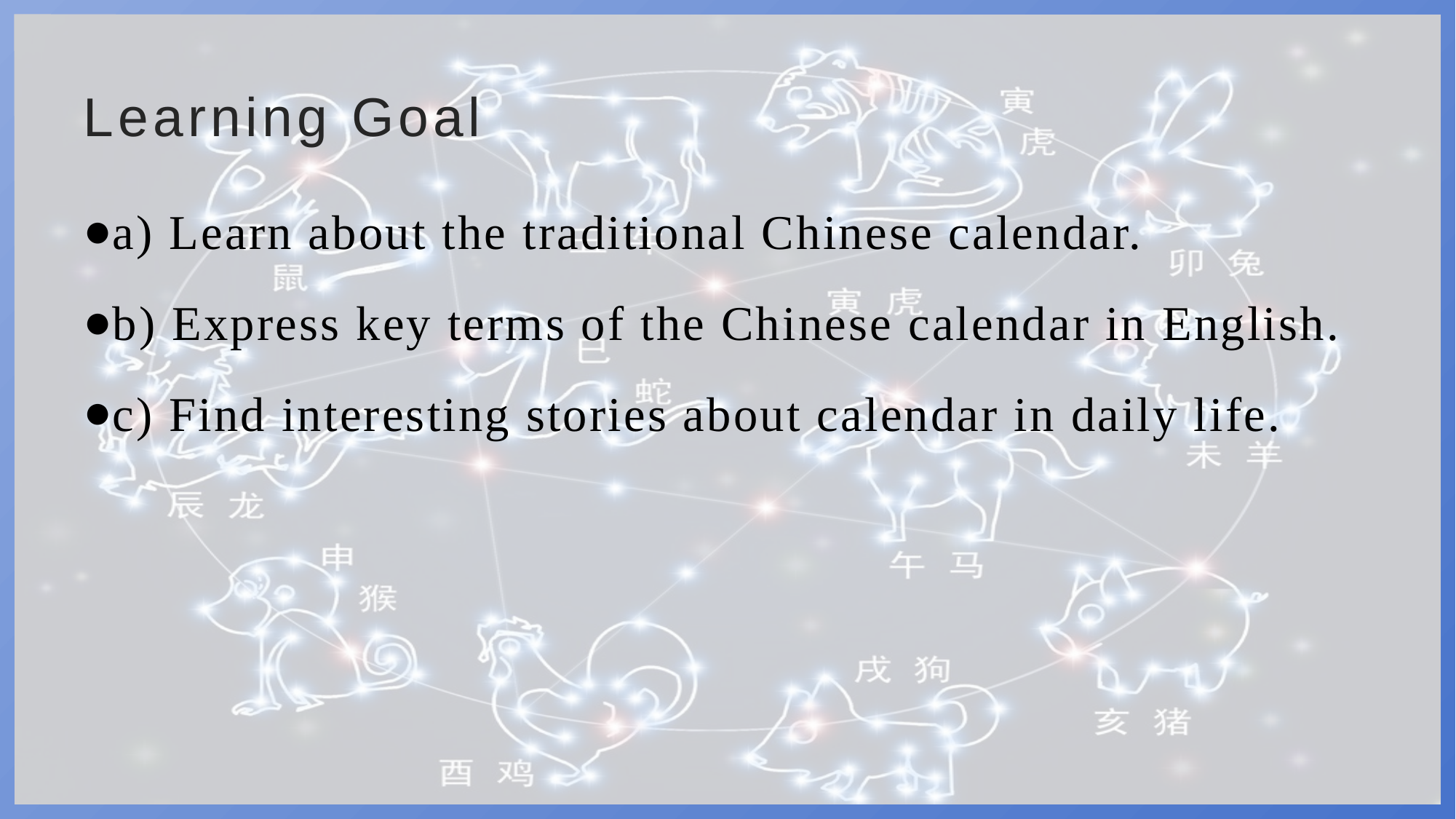

# Learning Goal
a) Learn about the traditional Chinese calendar.
b) Express key terms of the Chinese calendar in English.
c) Find interesting stories about calendar in daily life.